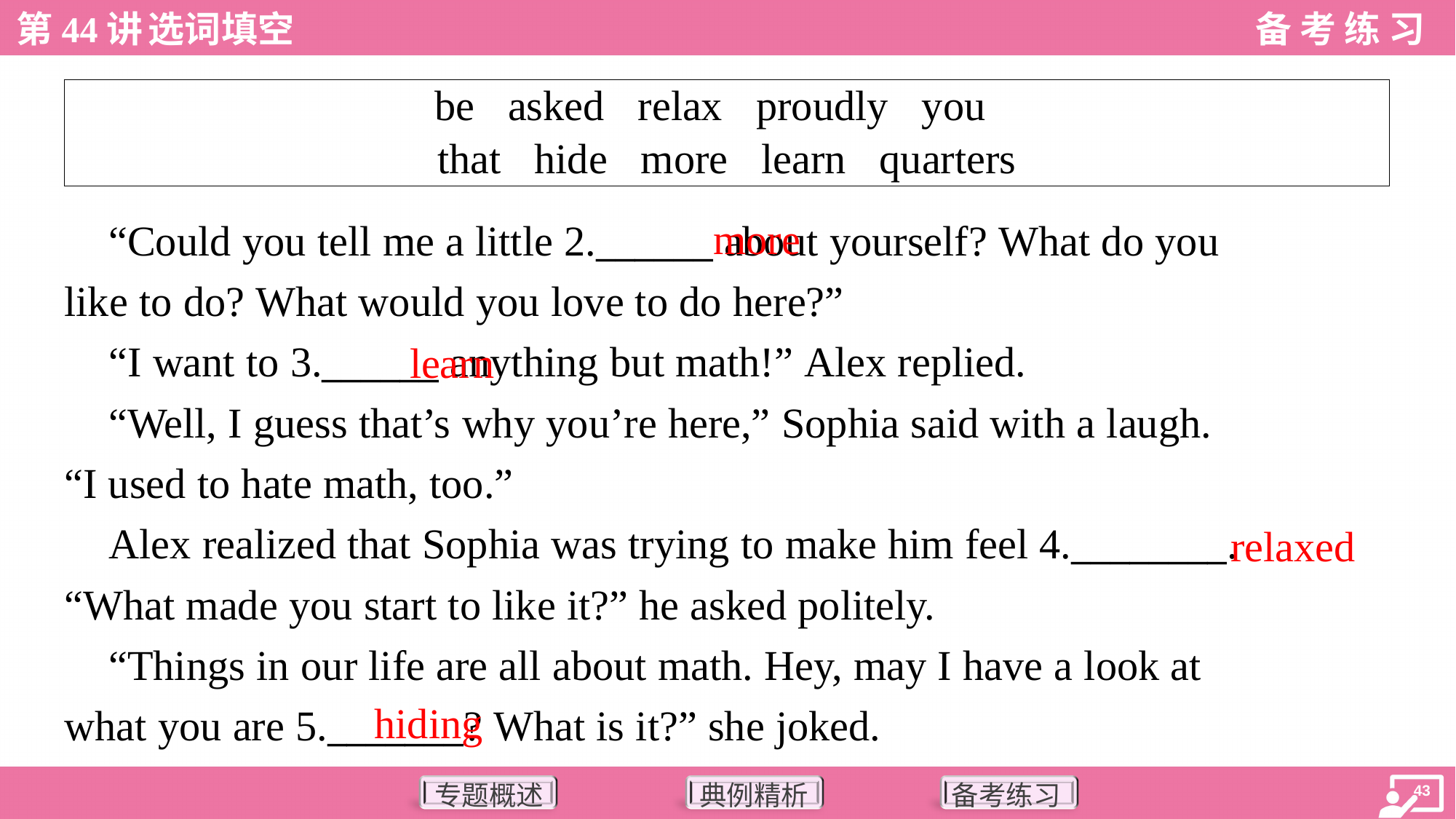

| be asked relax proudly you that hide more learn quarters |
| --- |
more
    “Could you tell me a little 2.______ about yourself? What do you
like to do? What would you love to do here?”
    “I want to 3.______ anything but math!” Alex replied.
    “Well, I guess that’s why you’re here,” Sophia said with a laugh.
“I used to hate math, too.”
    Alex realized that Sophia was trying to make him feel 4.________.
“What made you start to like it?” he asked politely.
    “Things in our life are all about math. Hey, may I have a look at
what you are 5._______? What is it?” she joked.

learn

relaxed
hiding